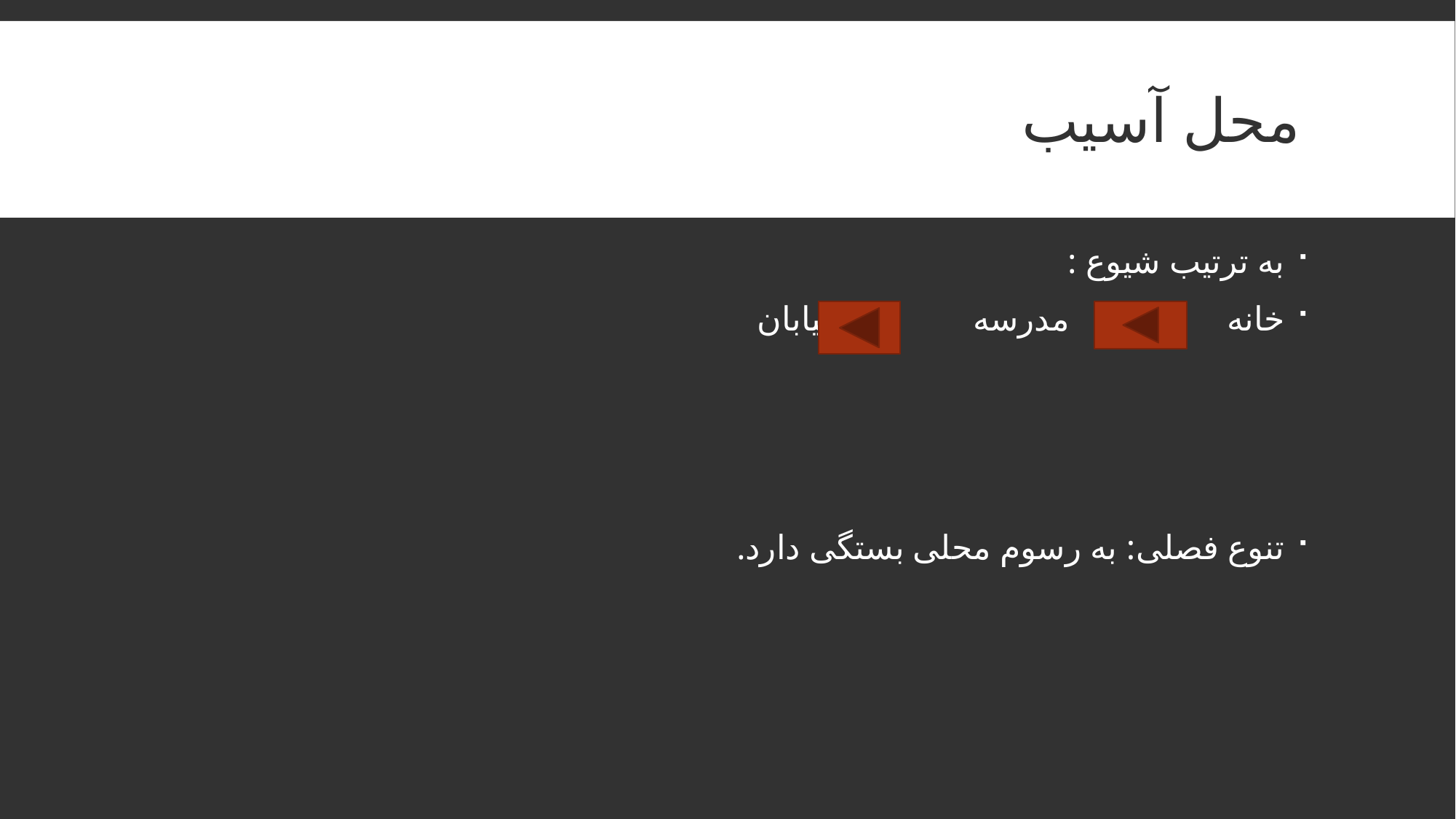

# محل آسیب
به ترتیب شیوع :
خانه                  مدرسه               خیابان

تنوع فصلی: به رسوم محلی بستگی دارد.